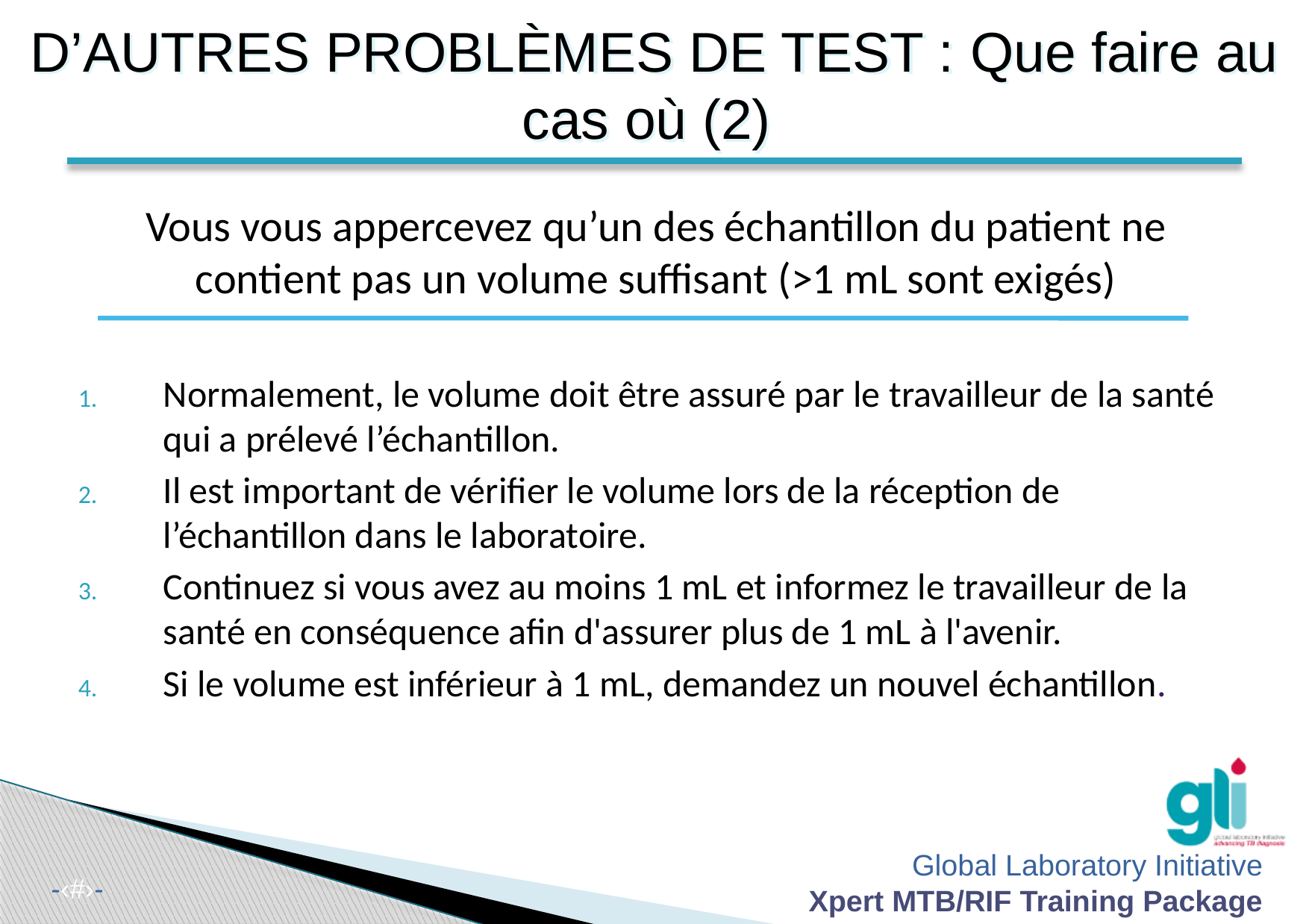

D’AUTRES PROBLÈMES DE TEST : Que faire au cas où (2)
Vous vous appercevez qu’un des échantillon du patient ne contient pas un volume suffisant (>1 mL sont exigés)

Normalement, le volume doit être assuré par le travailleur de la santé qui a prélevé l’échantillon.
Il est important de vérifier le volume lors de la réception de l’échantillon dans le laboratoire.
Continuez si vous avez au moins 1 mL et informez le travailleur de la santé en conséquence afin d'assurer plus de 1 mL à l'avenir.
Si le volume est inférieur à 1 mL, demandez un nouvel échantillon.